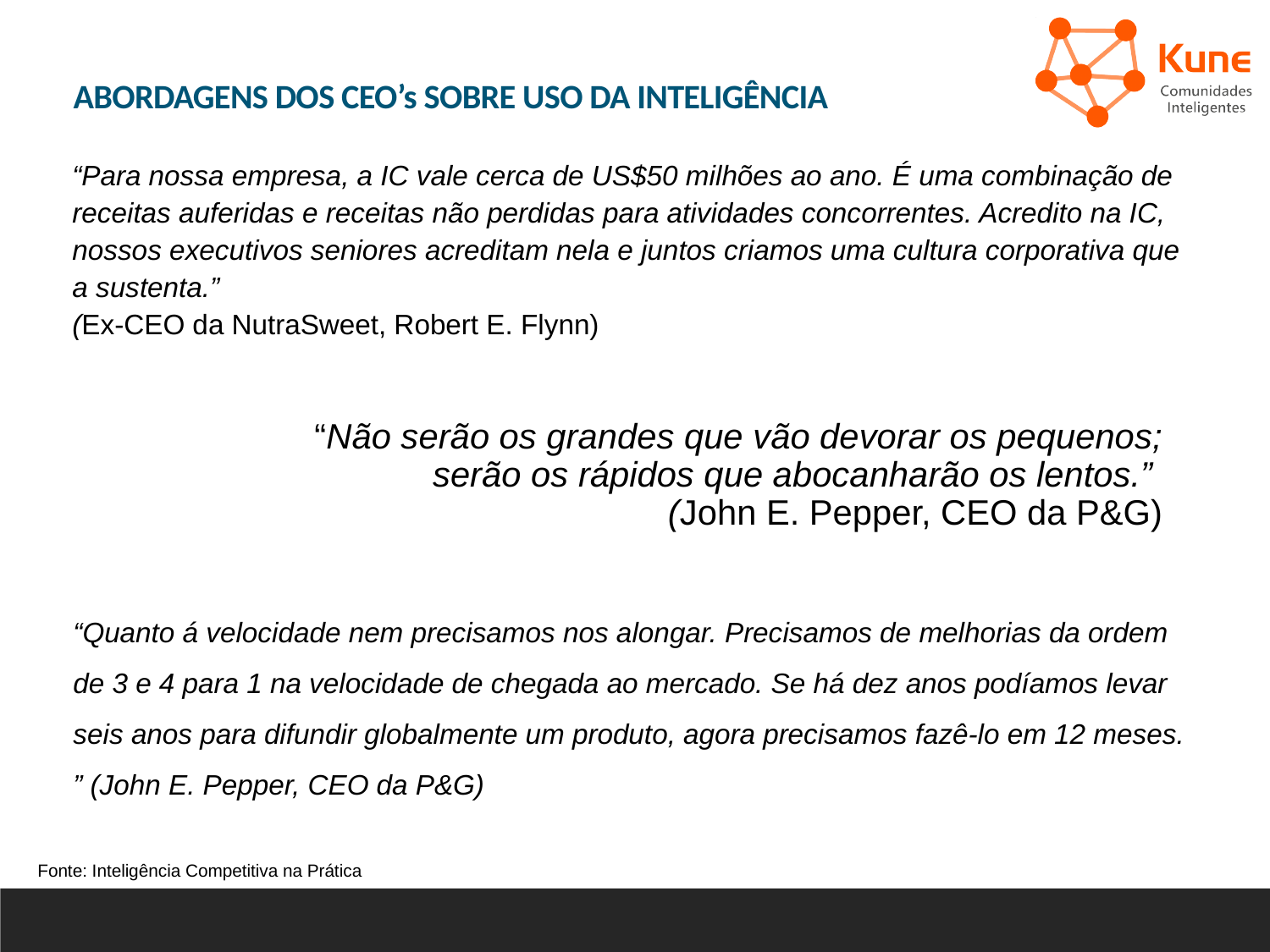

# ABORDAGENS DOS CEO’s SOBRE USO DA INTELIGÊNCIA
“Para nossa empresa, a IC vale cerca de US$50 milhões ao ano. É uma combinação de receitas auferidas e receitas não perdidas para atividades concorrentes. Acredito na IC, nossos executivos seniores acreditam nela e juntos criamos uma cultura corporativa que a sustenta.”
(Ex-CEO da NutraSweet, Robert E. Flynn)
“Não serão os grandes que vão devorar os pequenos; serão os rápidos que abocanharão os lentos.”
(John E. Pepper, CEO da P&G)
“Quanto á velocidade nem precisamos nos alongar. Precisamos de melhorias da ordem de 3 e 4 para 1 na velocidade de chegada ao mercado. Se há dez anos podíamos levar seis anos para difundir globalmente um produto, agora precisamos fazê-lo em 12 meses.
” (John E. Pepper, CEO da P&G)
Fonte: Inteligência Competitiva na Prática